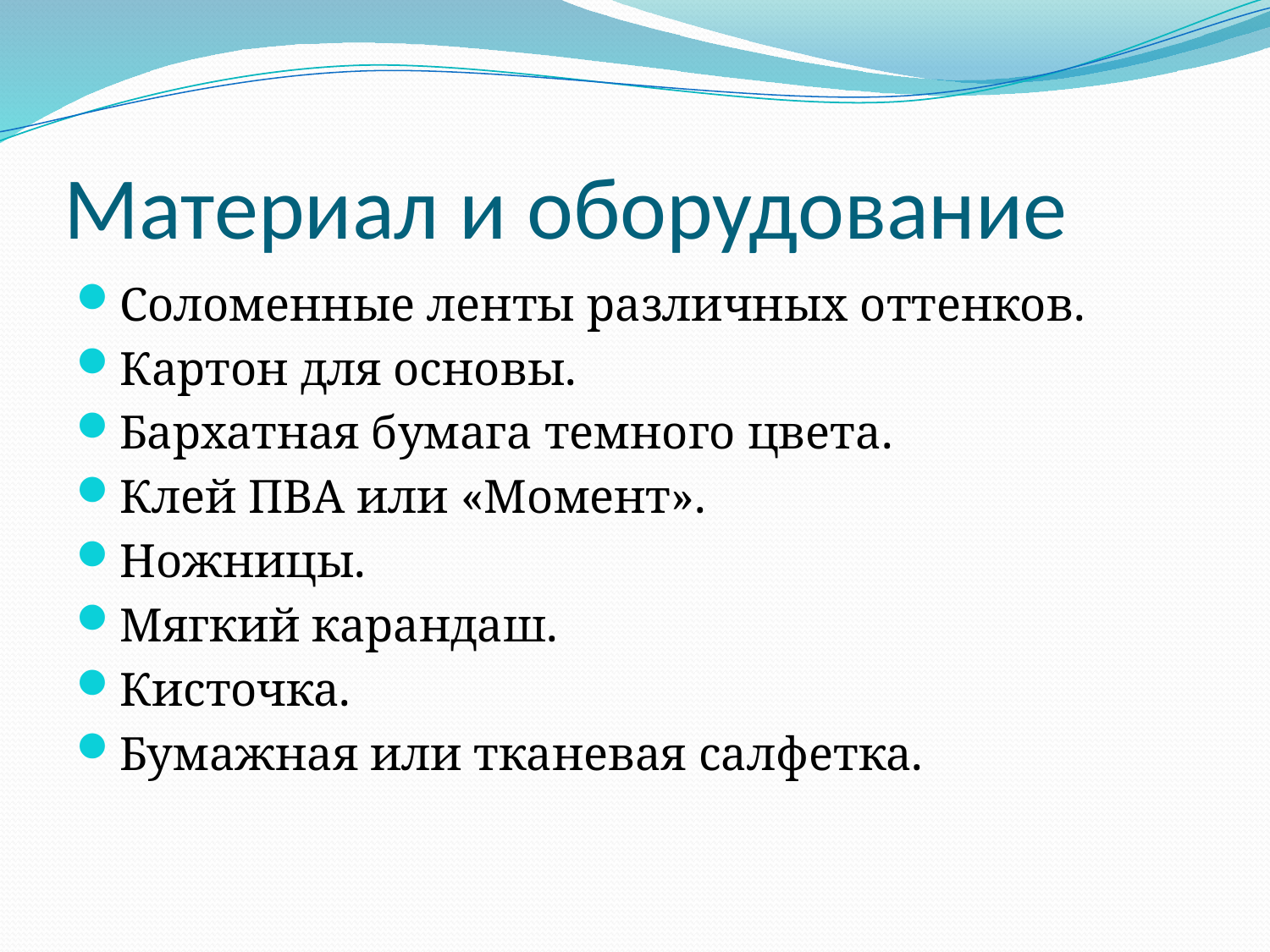

# Материал и оборудование
Соломенные ленты различных оттенков.
Картон для основы.
Бархатная бумага темного цвета.
Клей ПВА или «Момент».
Ножницы.
Мягкий карандаш.
Кисточка.
Бумажная или тканевая салфетка.